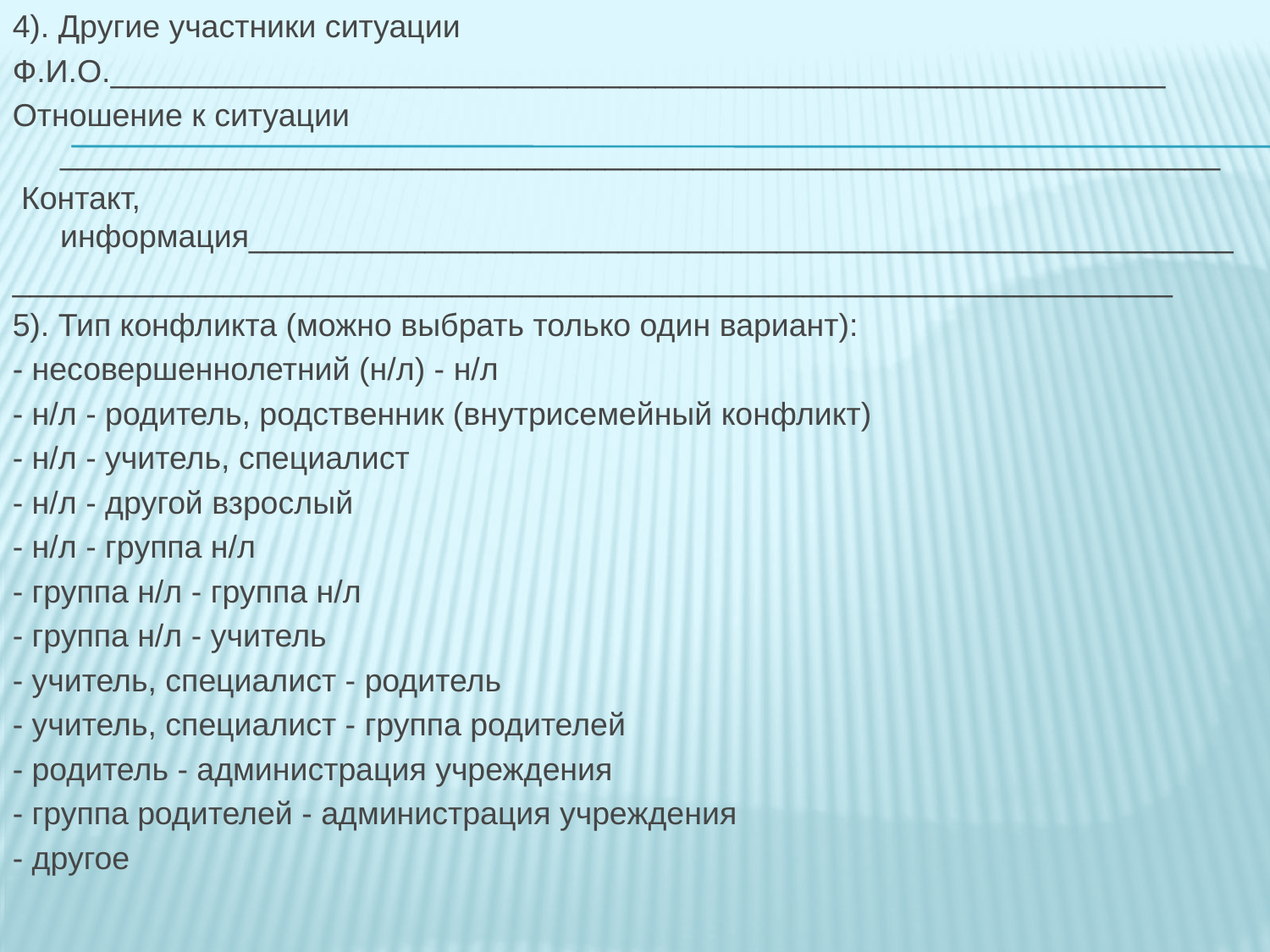

4). Другие участники ситуации
Ф.И.О.____________________________________________________________
Отношение к ситуации __________________________________________________________________
 Контакт, информация________________________________________________________
__________________________________________________________________
5). Тип конфликта (можно выбрать только один вариант):
- несовершеннолетний (н/л) - н/л
- н/л - родитель, родственник (внутрисемейный конфликт)
- н/л - учитель, специалист
- н/л - другой взрослый
- н/л - группа н/л
- группа н/л - группа н/л
- группа н/л - учитель
- учитель, специалист - родитель
- учитель, специалист - группа родителей
- родитель - администрация учреждения
- группа родителей - администрация учреждения
- другое